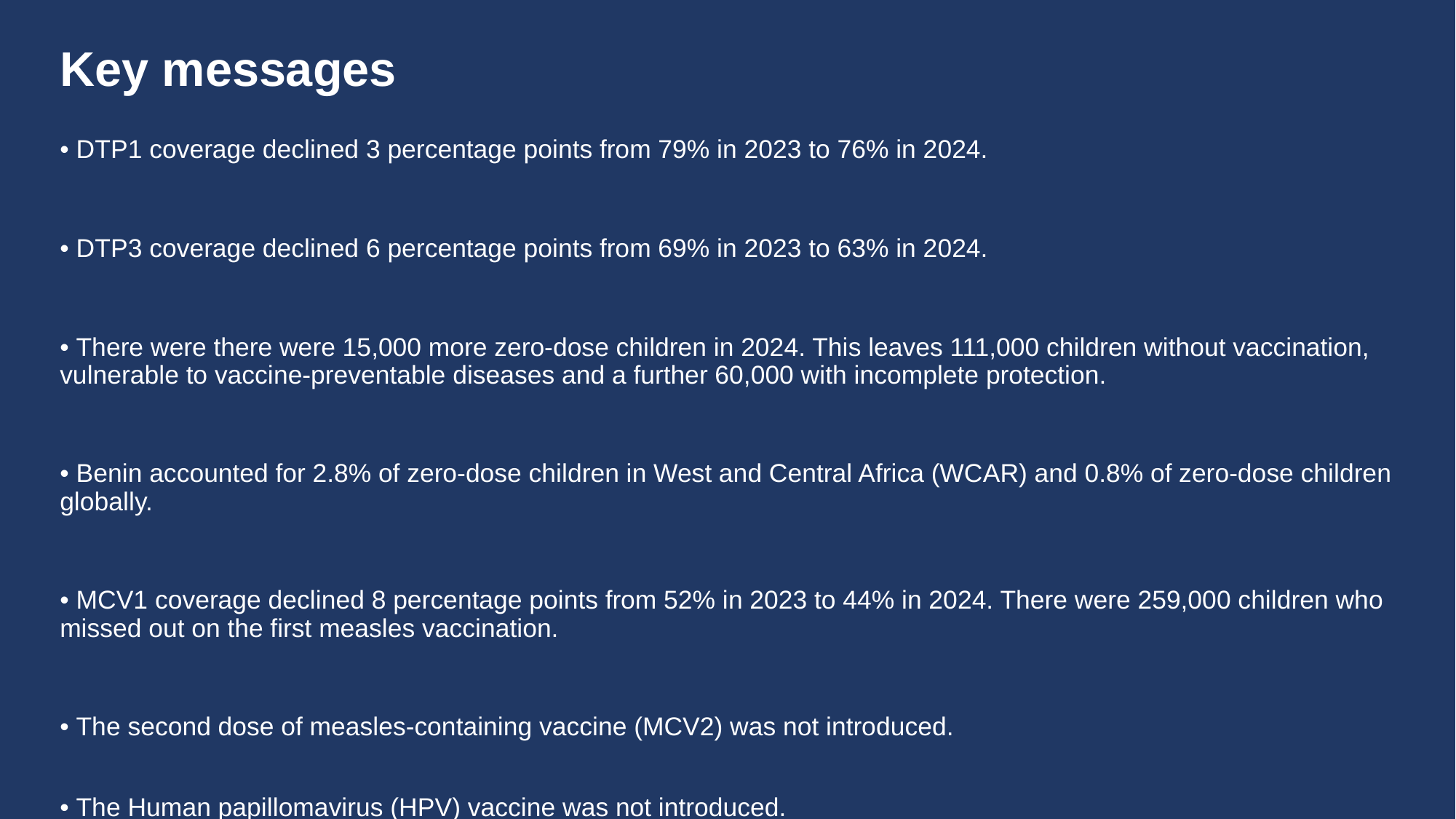

# Key messages
• DTP1 coverage declined 3 percentage points from 79% in 2023 to 76% in 2024.

• DTP3 coverage declined 6 percentage points from 69% in 2023 to 63% in 2024.

• There were there were 15,000 more zero-dose children in 2024. This leaves 111,000 children without vaccination, vulnerable to vaccine-preventable diseases and a further 60,000 with incomplete protection.

• Benin accounted for 2.8% of zero-dose children in West and Central Africa (WCAR) and 0.8% of zero-dose children globally.

• MCV1 coverage declined 8 percentage points from 52% in 2023 to 44% in 2024. There were 259,000 children who missed out on the first measles vaccination.

• The second dose of measles-containing vaccine (MCV2) was not introduced.

• The Human papillomavirus (HPV) vaccine was not introduced.